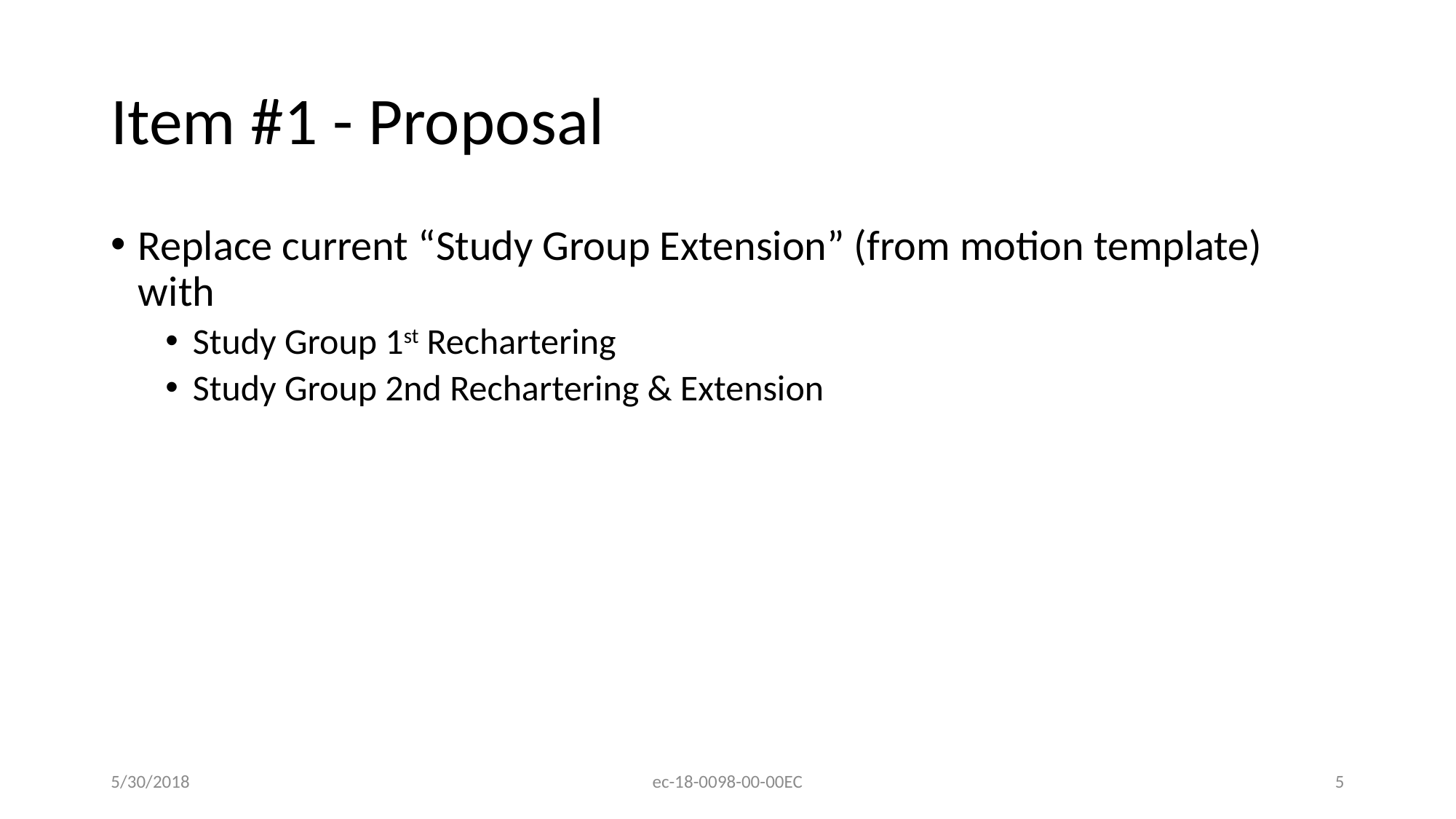

# Item #1 - Proposal
Replace current “Study Group Extension” (from motion template) with
Study Group 1st Rechartering
Study Group 2nd Rechartering & Extension

5/30/2018
ec-18-0098-00-00EC
5